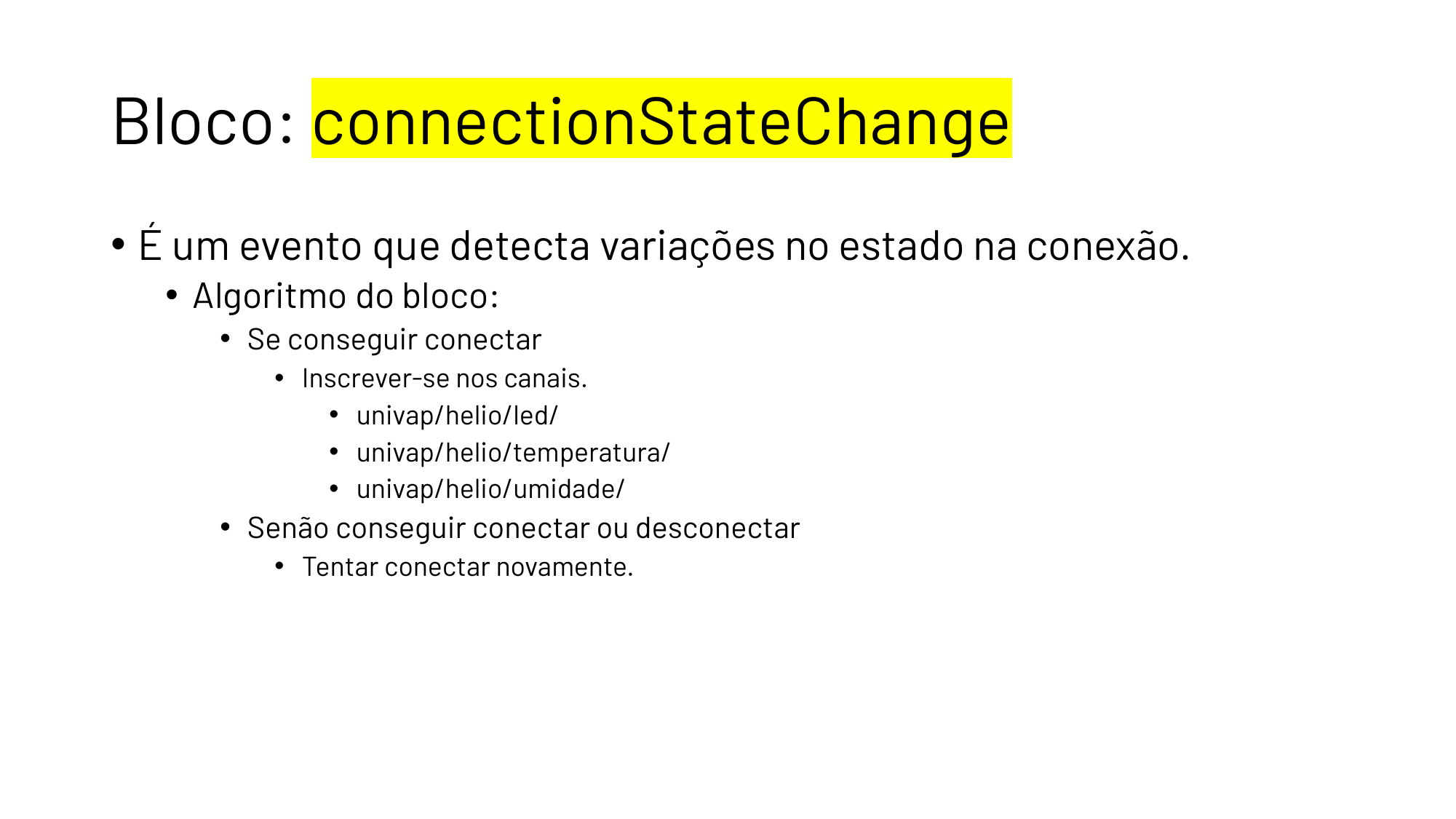

# Bloco: connectionStateChange
É um evento que detecta variações no estado na conexão.
Algoritmo do bloco:
Se conseguir conectar
Inscrever-se nos canais.
univap/helio/led/
univap/helio/temperatura/
univap/helio/umidade/
Senão conseguir conectar ou desconectar
Tentar conectar novamente.